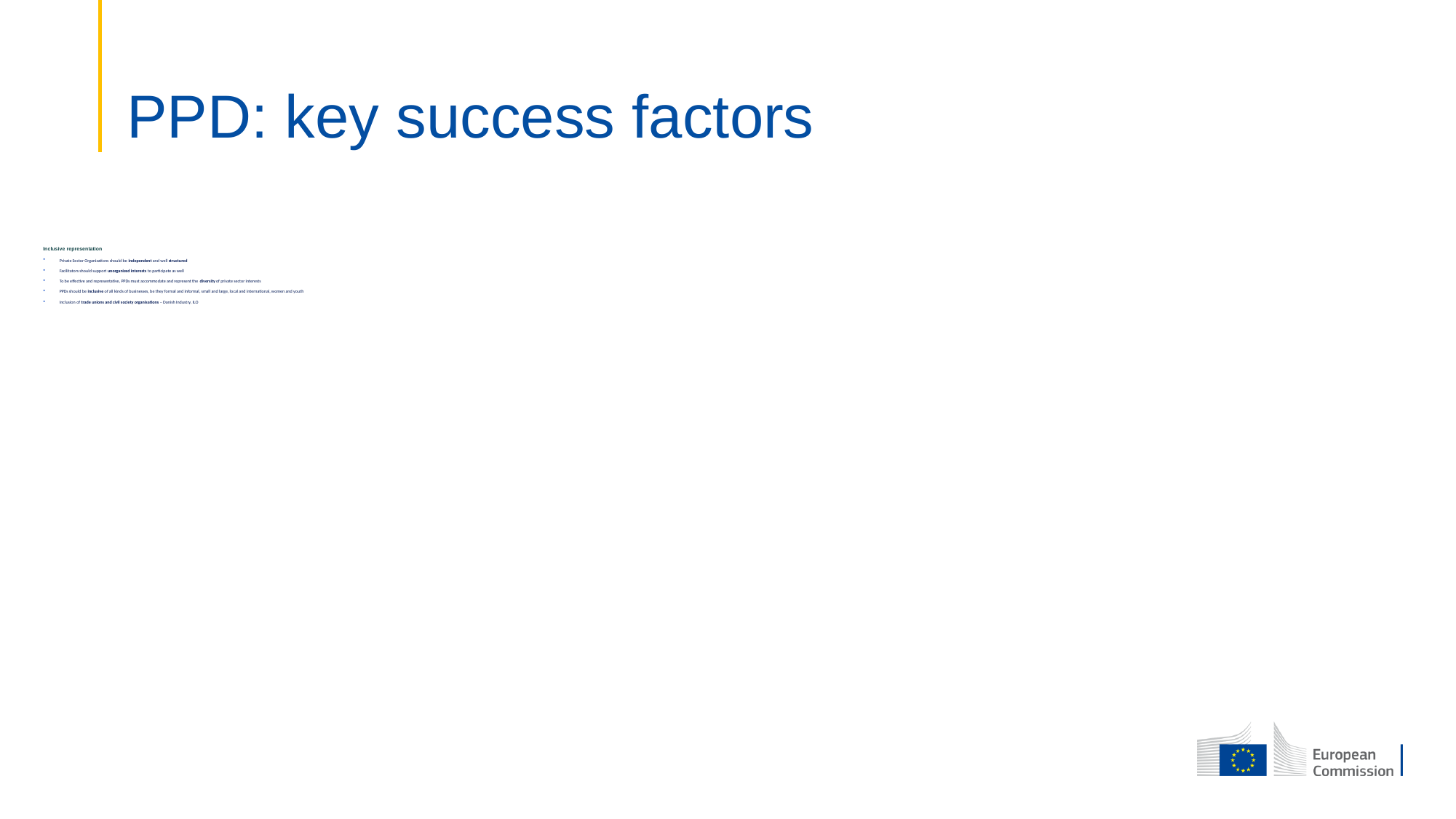

# PPD: key success factors
Inclusive representation

Private Sector Organizations should be independent and well structured

Facilitators should support unorganized interests to participate as well

To be effective and representative, PPDs must accommodate and represent the diversity of private sector interests

PPDs should be inclusive of all kinds of businesses, be they formal and informal, small and large, local and international, women and youth

Inclusion of trade unions and civil society organisations – Danish Industry, ILO